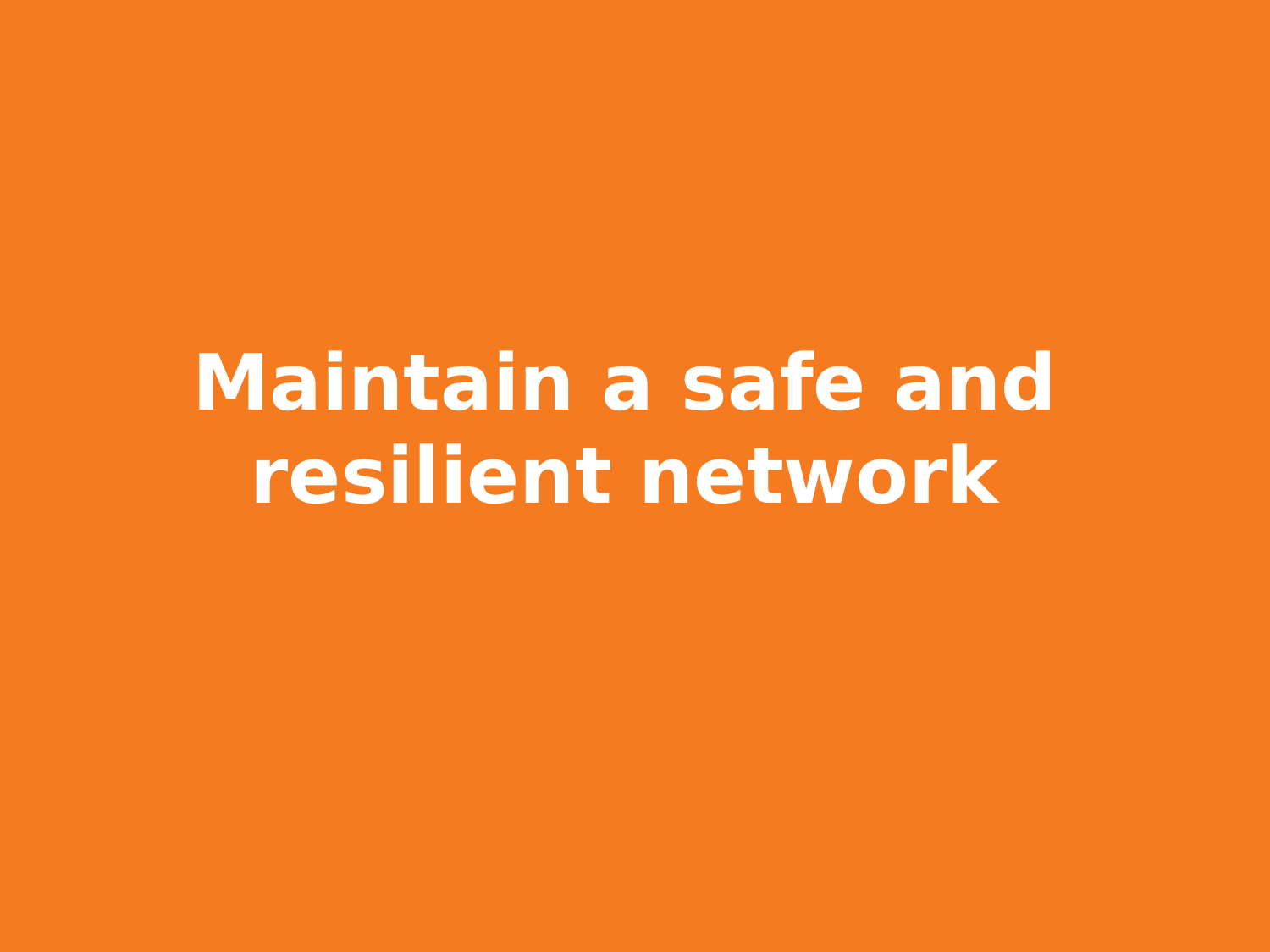

#
Maintain a safe and resilient network

12